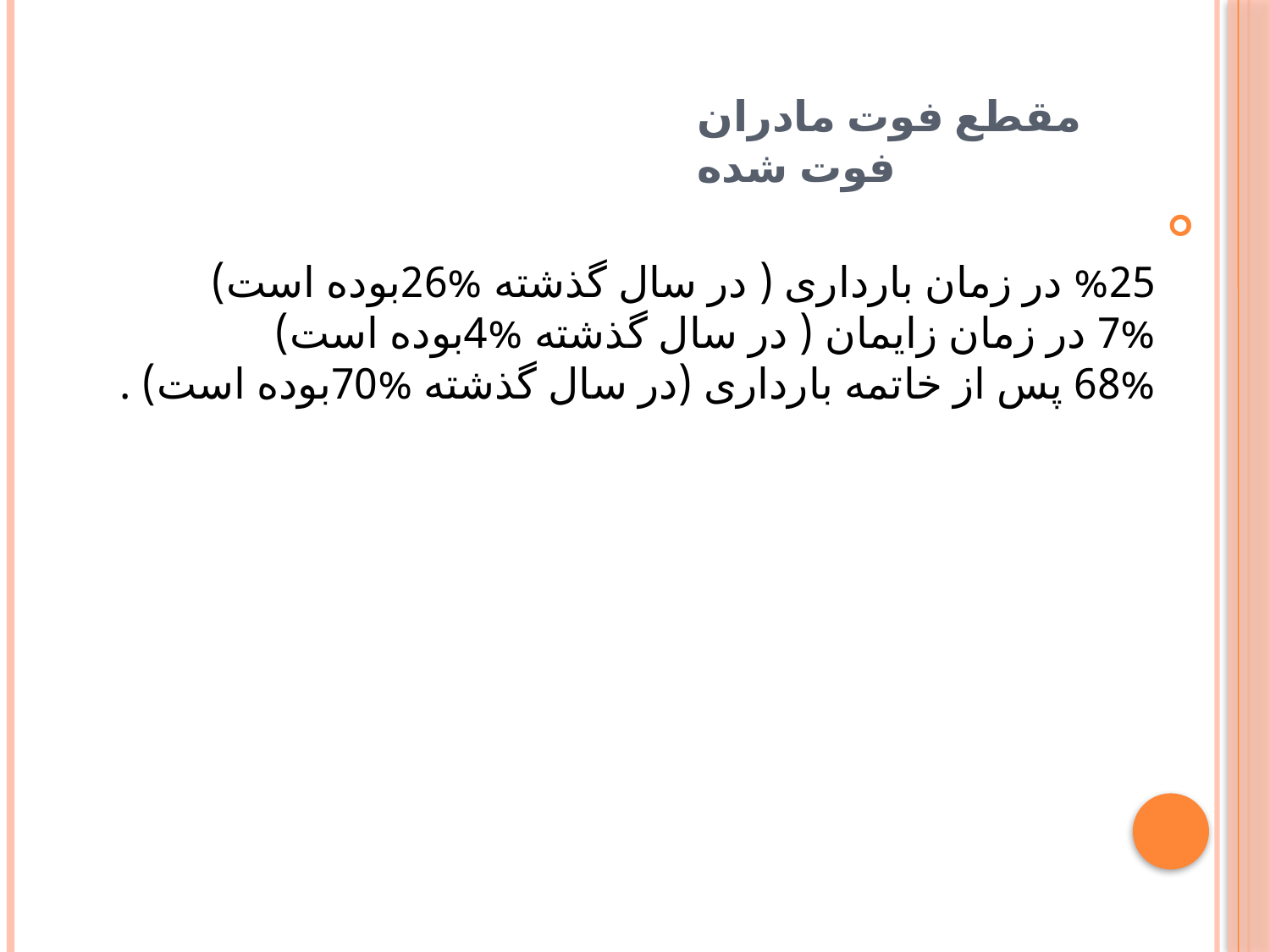

# مقطع فوت مادران فوت شده
%25 در زمان بارداری ( در سال گذشته %26بوده است)
%7 در زمان زایمان ( در سال گذشته %4بوده است)
%68 پس از خاتمه بارداری (در سال گذشته %70بوده است) .